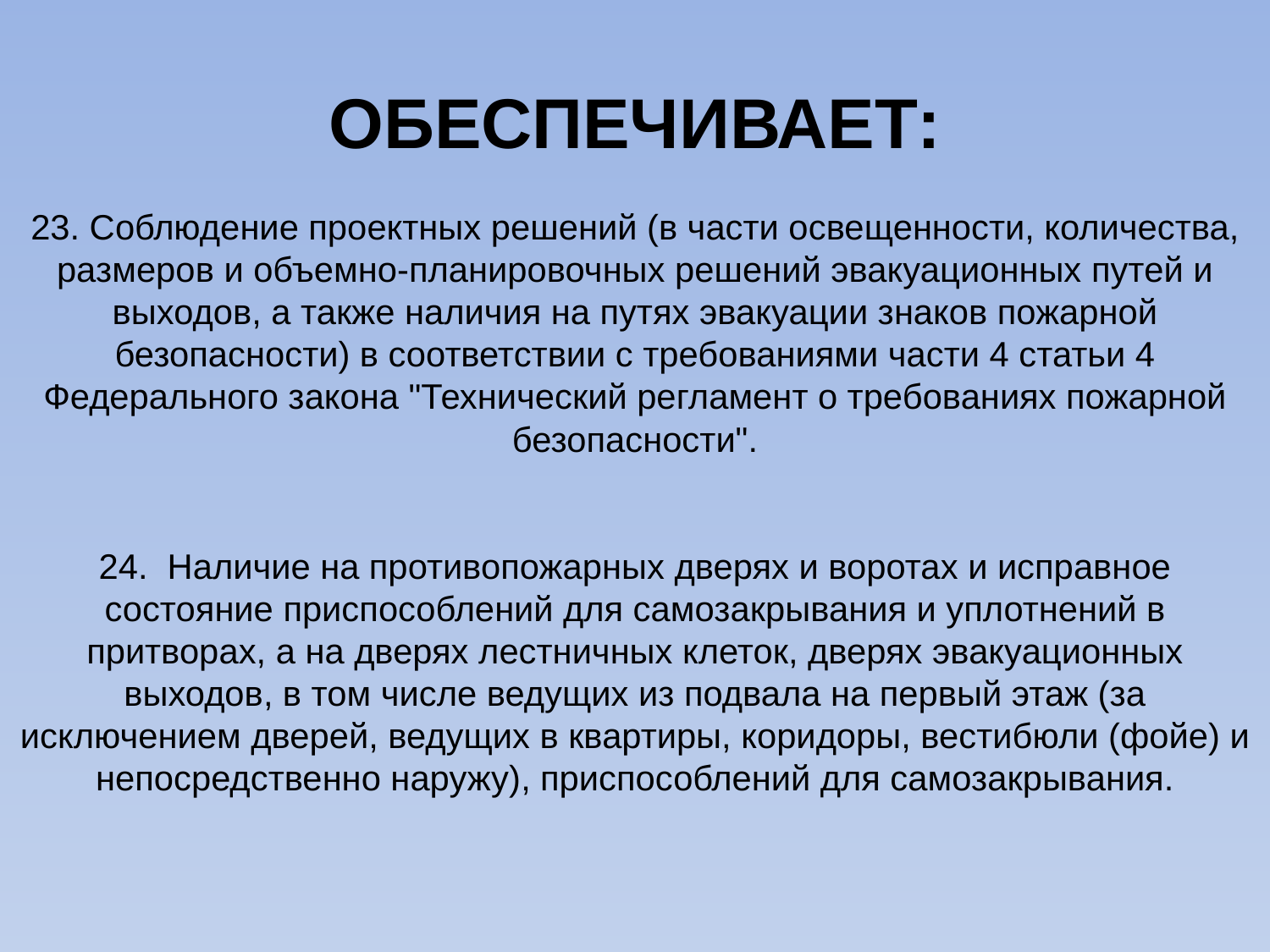

# ОБЕСПЕЧИВАЕТ: 23. Соблюдение проектных решений (в части освещенности, количества, размеров и объемно-планировочных решений эвакуационных путей и выходов, а также наличия на путях эвакуации знаков пожарной безопасности) в соответствии с требованиями части 4 статьи 4 Федерального закона "Технический регламент о требованиях пожарной безопасности". 24.  Наличие на противопожарных дверях и воротах и исправное состояние приспособлений для самозакрывания и уплотнений в притворах, а на дверях лестничных клеток, дверях эвакуационных выходов, в том числе ведущих из подвала на первый этаж (за исключением дверей, ведущих в квартиры, коридоры, вестибюли (фойе) и непосредственно наружу), приспособлений для самозакрывания.